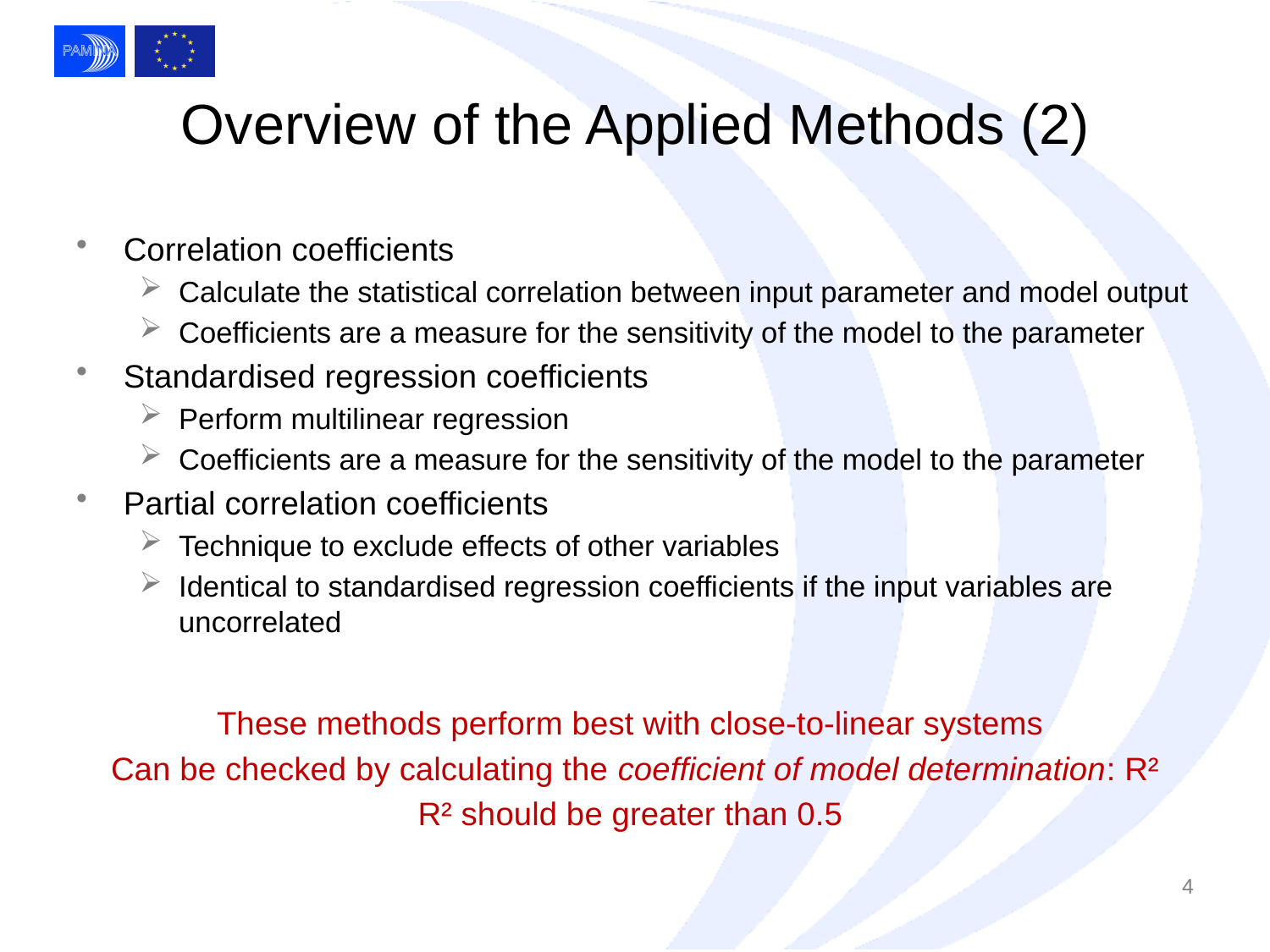

# Overview of the Applied Methods (2)
Correlation coefficients
Calculate the statistical correlation between input parameter and model output
Coefficients are a measure for the sensitivity of the model to the parameter
Standardised regression coefficients
Perform multilinear regression
Coefficients are a measure for the sensitivity of the model to the parameter
Partial correlation coefficients
Technique to exclude effects of other variables
Identical to standardised regression coefficients if the input variables are uncorrelated

These methods perform best with close-to-linear systems
Can be checked by calculating the coefficient of model determination: R²
R² should be greater than 0.5

4